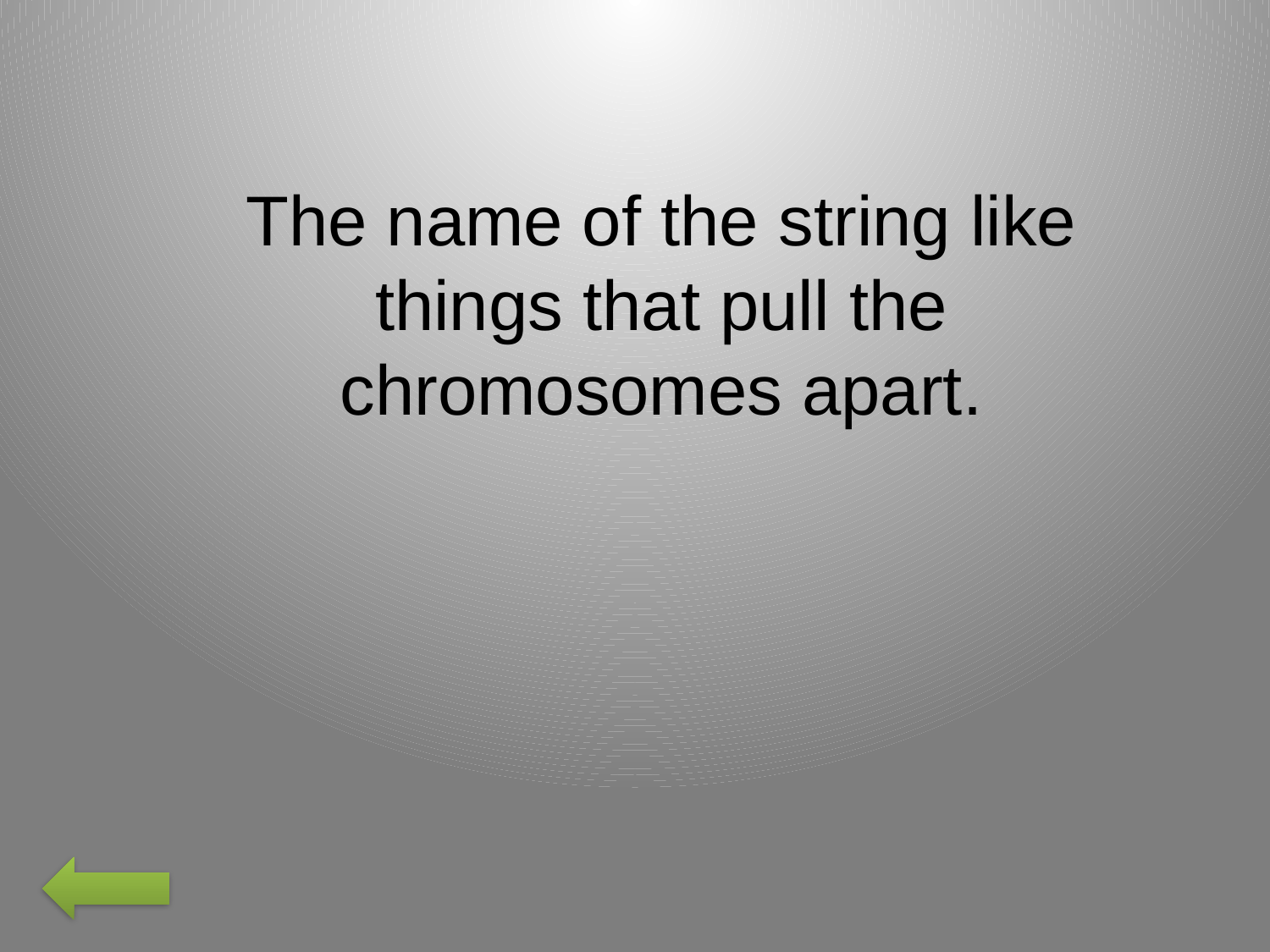

The name of the string like things that pull the chromosomes apart.